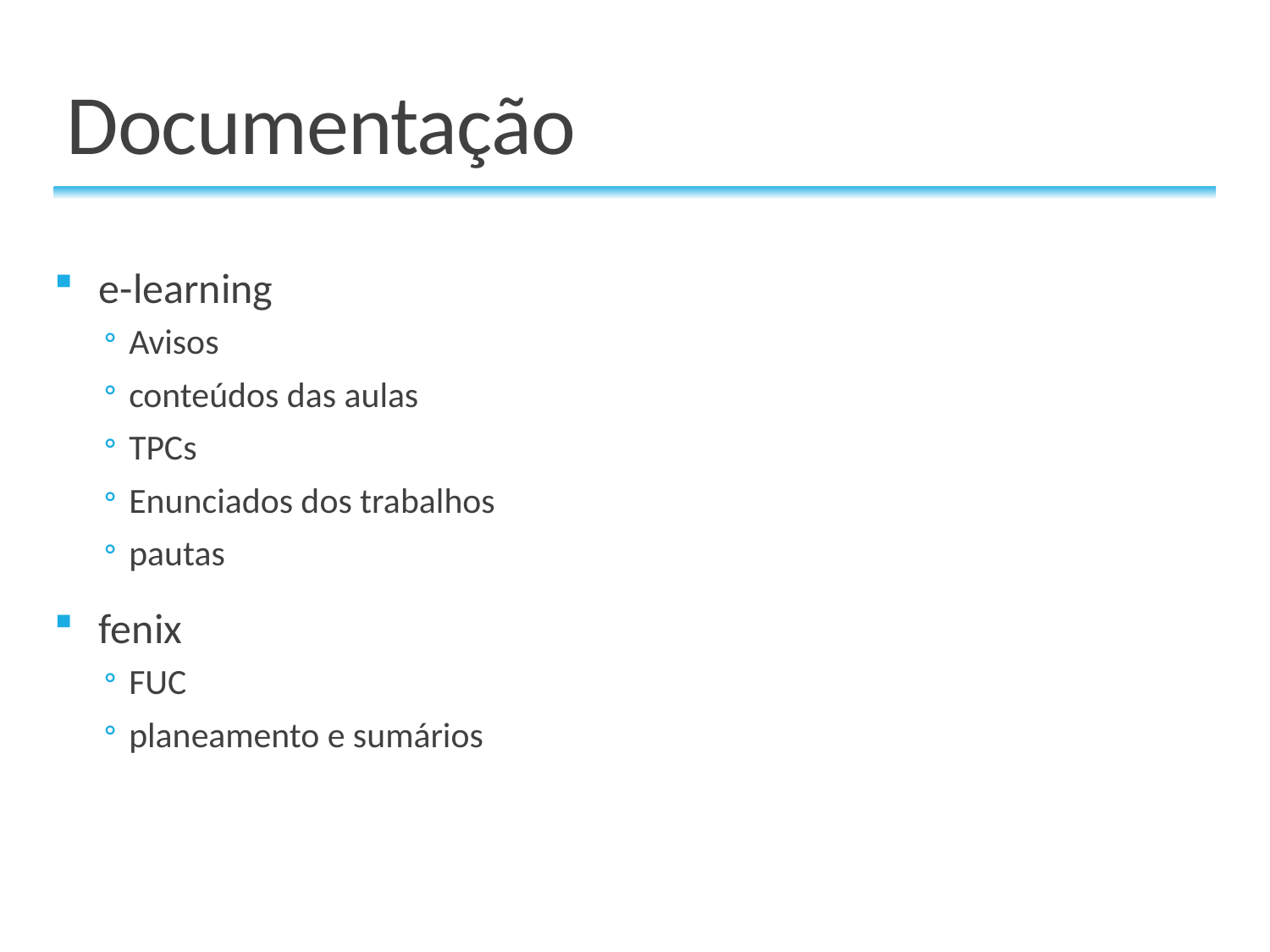

# Documentação
e-learning
Avisos
conteúdos das aulas
TPCs
Enunciados dos trabalhos
pautas
fenix
FUC
planeamento e sumários